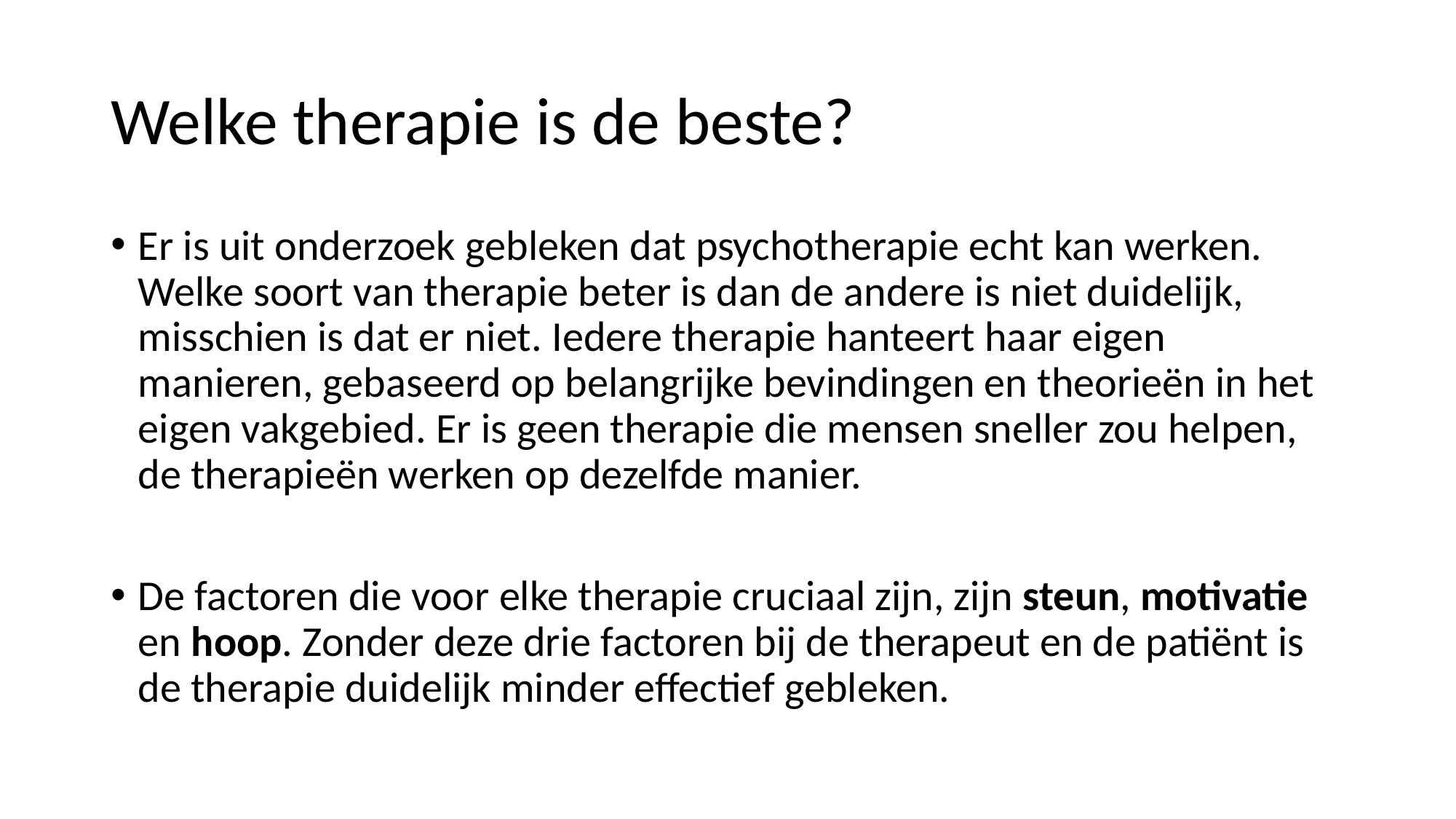

# Welke therapie is de beste?
Er is uit onderzoek gebleken dat psychotherapie echt kan werken. Welke soort van therapie beter is dan de andere is niet duidelijk, misschien is dat er niet. Iedere therapie hanteert haar eigen manieren, gebaseerd op belangrijke bevindingen en theorieën in het eigen vakgebied. Er is geen therapie die mensen sneller zou helpen, de therapieën werken op dezelfde manier.

De factoren die voor elke therapie cruciaal zijn, zijn steun, motivatie en hoop. Zonder deze drie factoren bij de therapeut en de patiënt is de therapie duidelijk minder effectief gebleken.